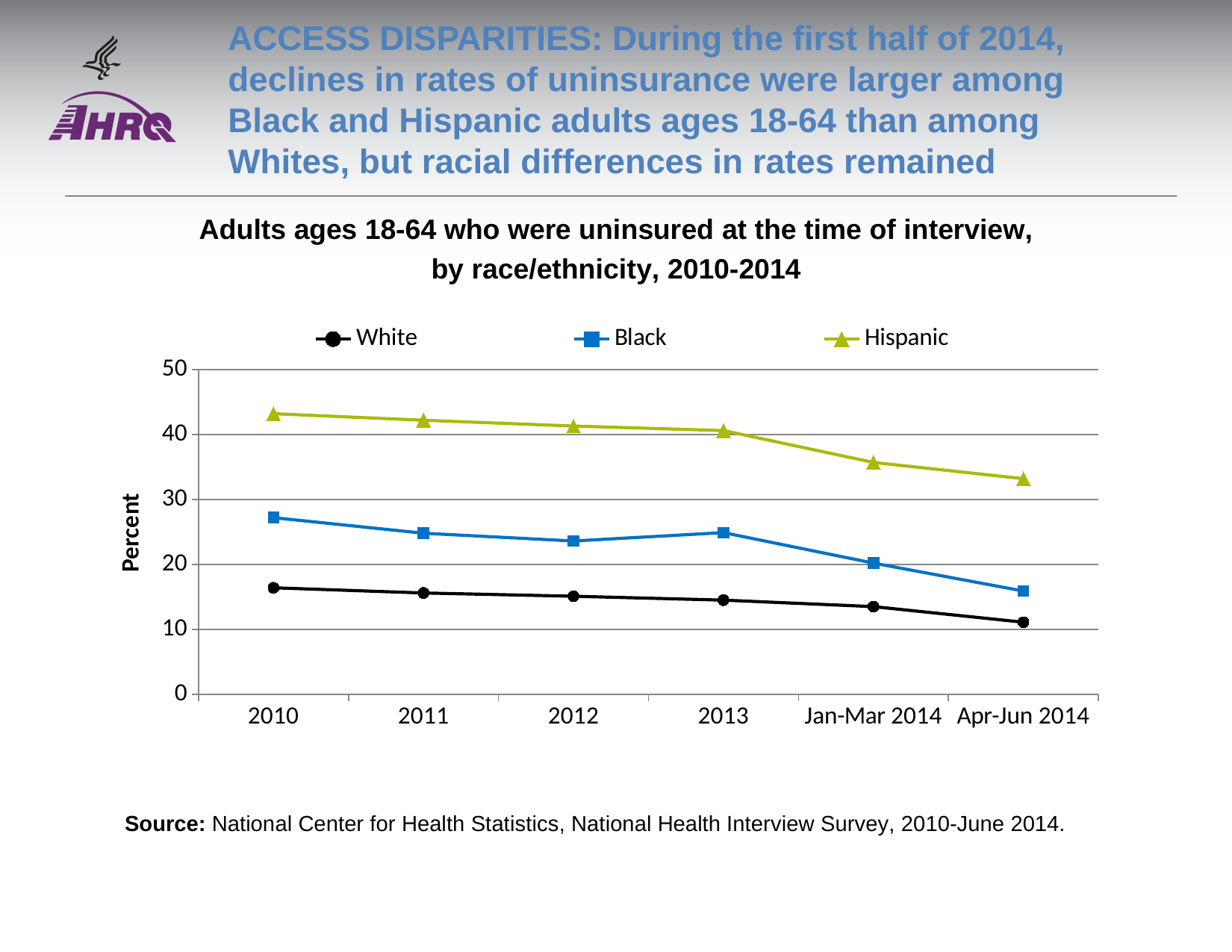

# ACCESS DISPARITIES: During the first half of 2014, declines in rates of uninsurance were larger among Black and Hispanic adults ages 18-64 than among Whites, but racial differences in rates remained
Adults ages 18-64 who were uninsured at the time of interview,
by race/ethnicity, 2010-2014

### Chart

| Category | White | Black | Hispanic |
|---|---|---|---|
| 2010 | 16.4 | 27.2 | 43.2 |
| 2011 | 15.6 | 24.8 | 42.2 |
| 2012 | 15.1 | 23.6 | 41.3 |
| 2013 | 14.5 | 24.9 | 40.6 |
| Jan-Mar 2014 | 13.5 | 20.2 | 35.7 |
| Apr-Jun 2014 | 11.1 | 15.9 | 33.2 |
Source: National Center for Health Statistics, National Health Interview Survey, 2010-June 2014.